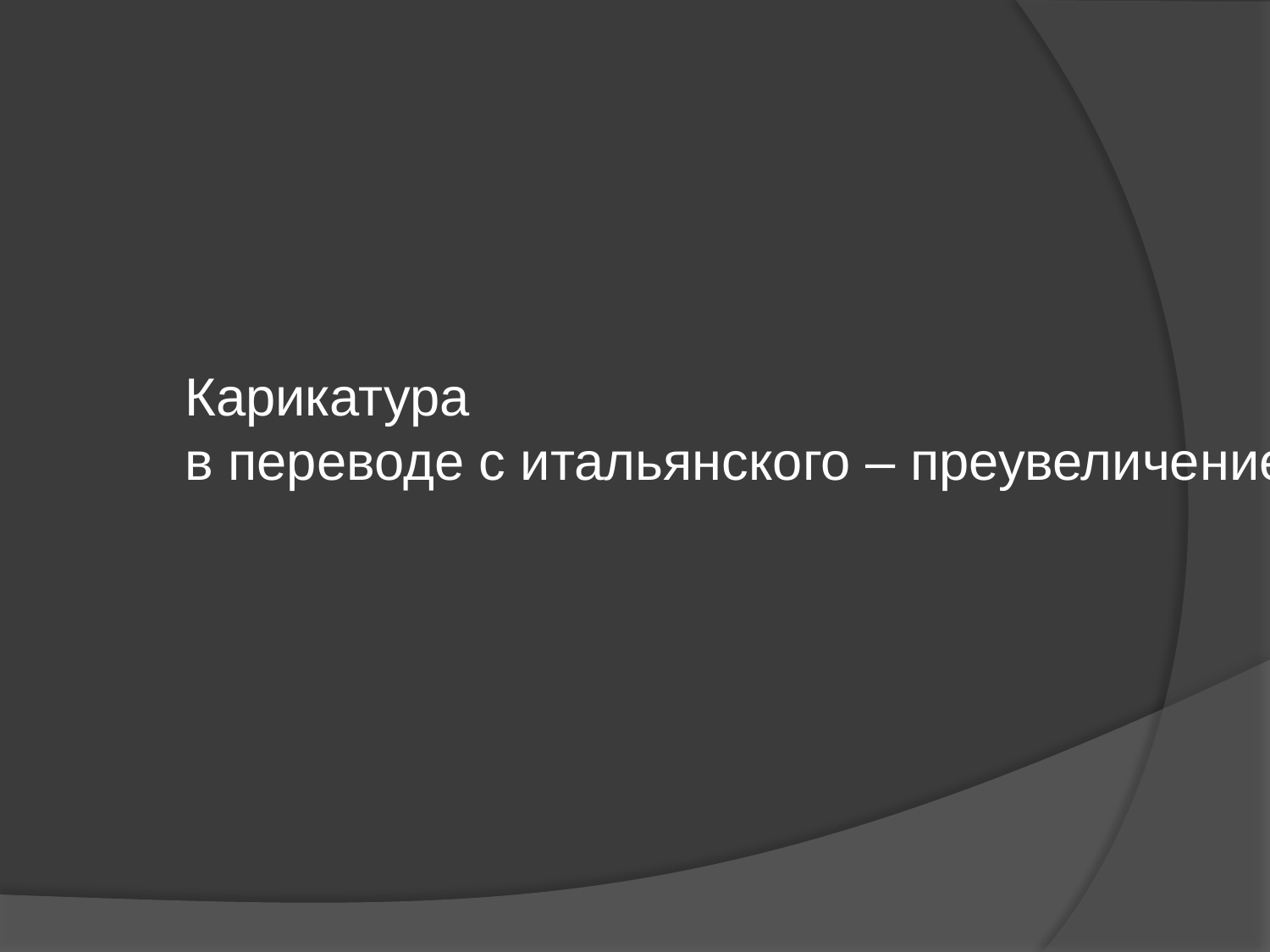

# Карикатура в переводе с итальянского – преувеличение.